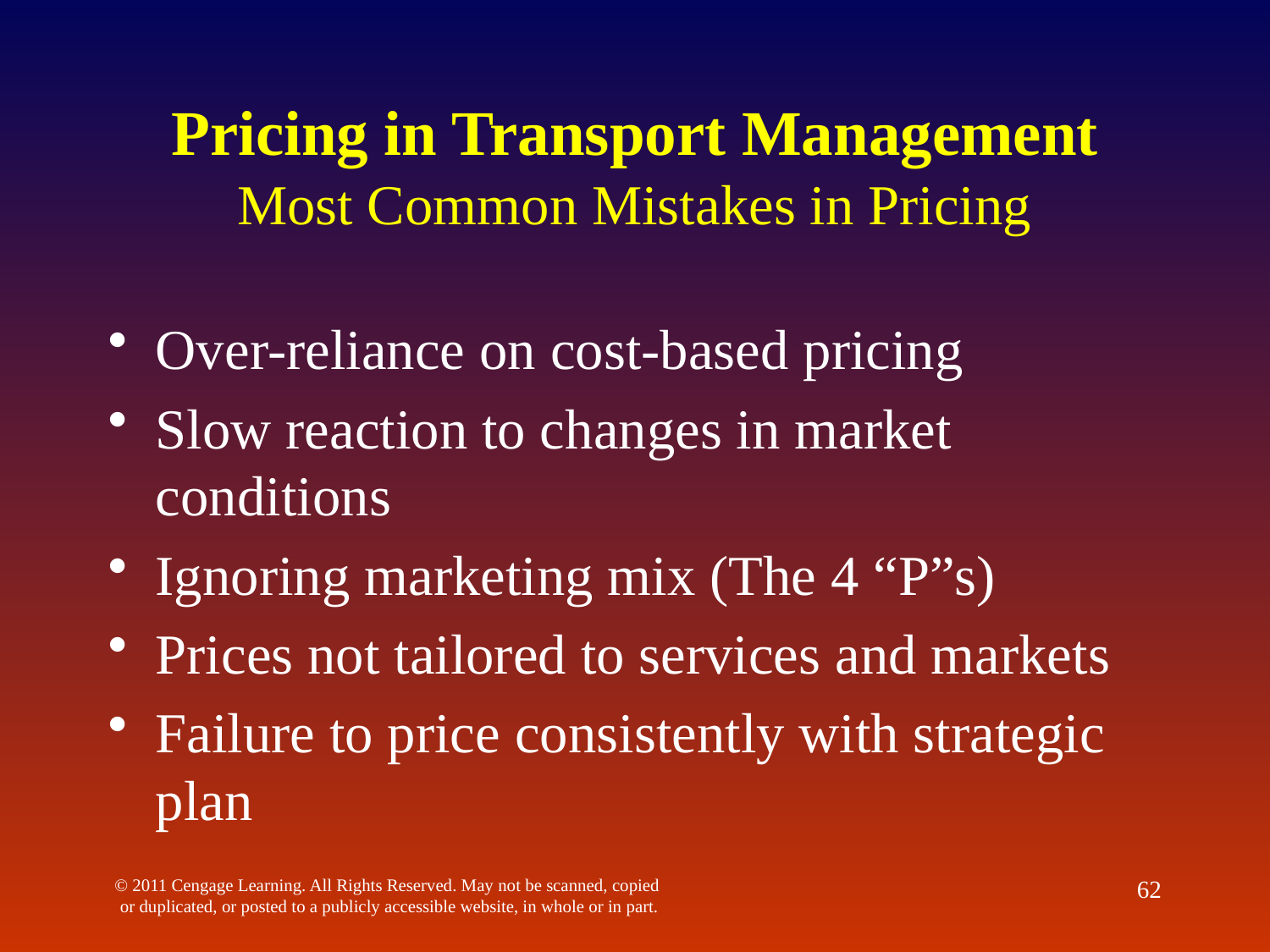

# Pricing in Transport Management Most Common Mistakes in Pricing
Over-reliance on cost-based pricing
Slow reaction to changes in market conditions
Ignoring marketing mix (The 4 “P”s)
Prices not tailored to services and markets
Failure to price consistently with strategic plan
© 2011 Cengage Learning. All Rights Reserved. May not be scanned, copied   or duplicated, or posted to a publicly accessible website, in whole or in part.
62